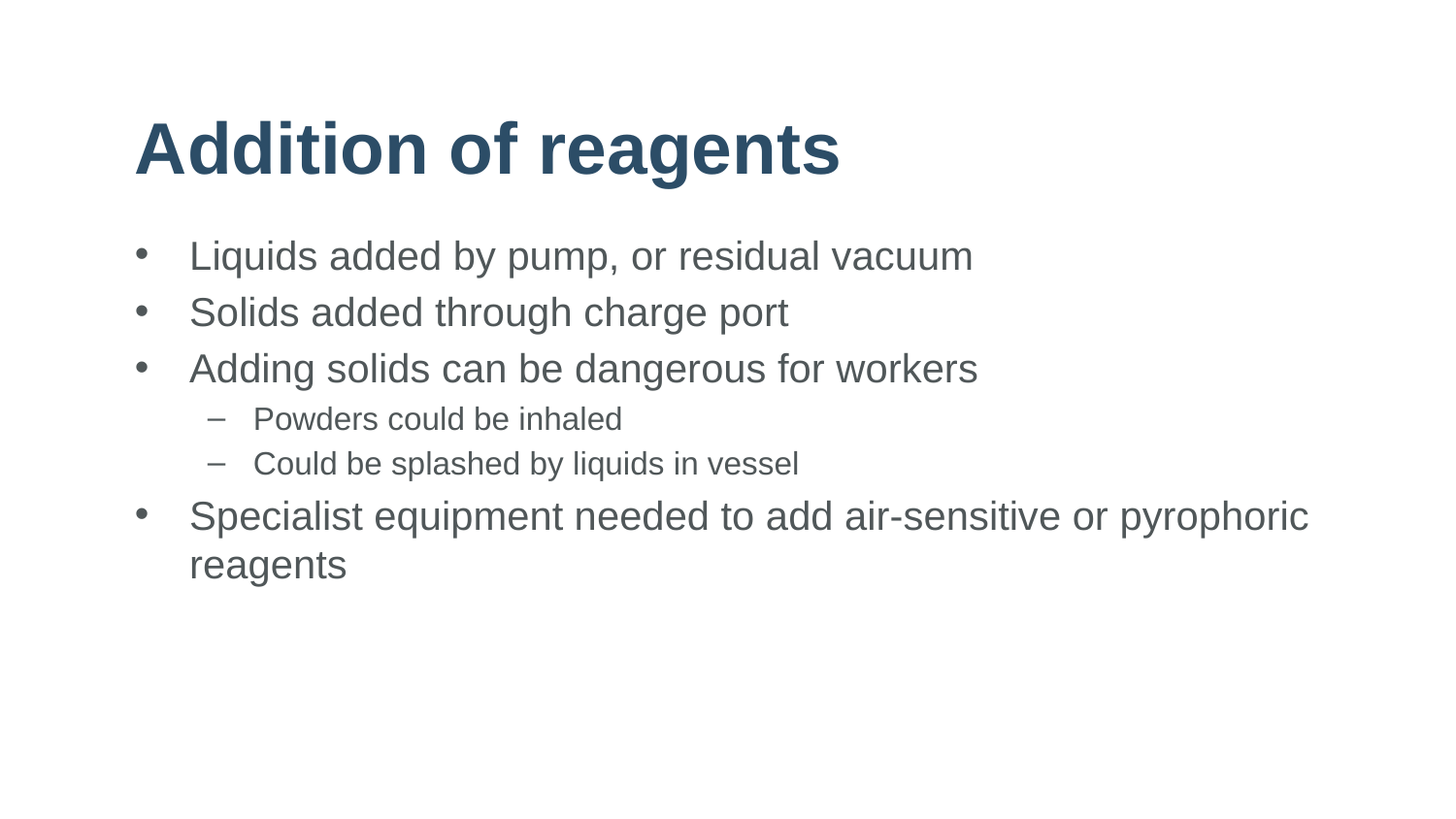

# Addition of reagents
Liquids added by pump, or residual vacuum
Solids added through charge port
Adding solids can be dangerous for workers
Powders could be inhaled
Could be splashed by liquids in vessel
Specialist equipment needed to add air-sensitive or pyrophoric reagents